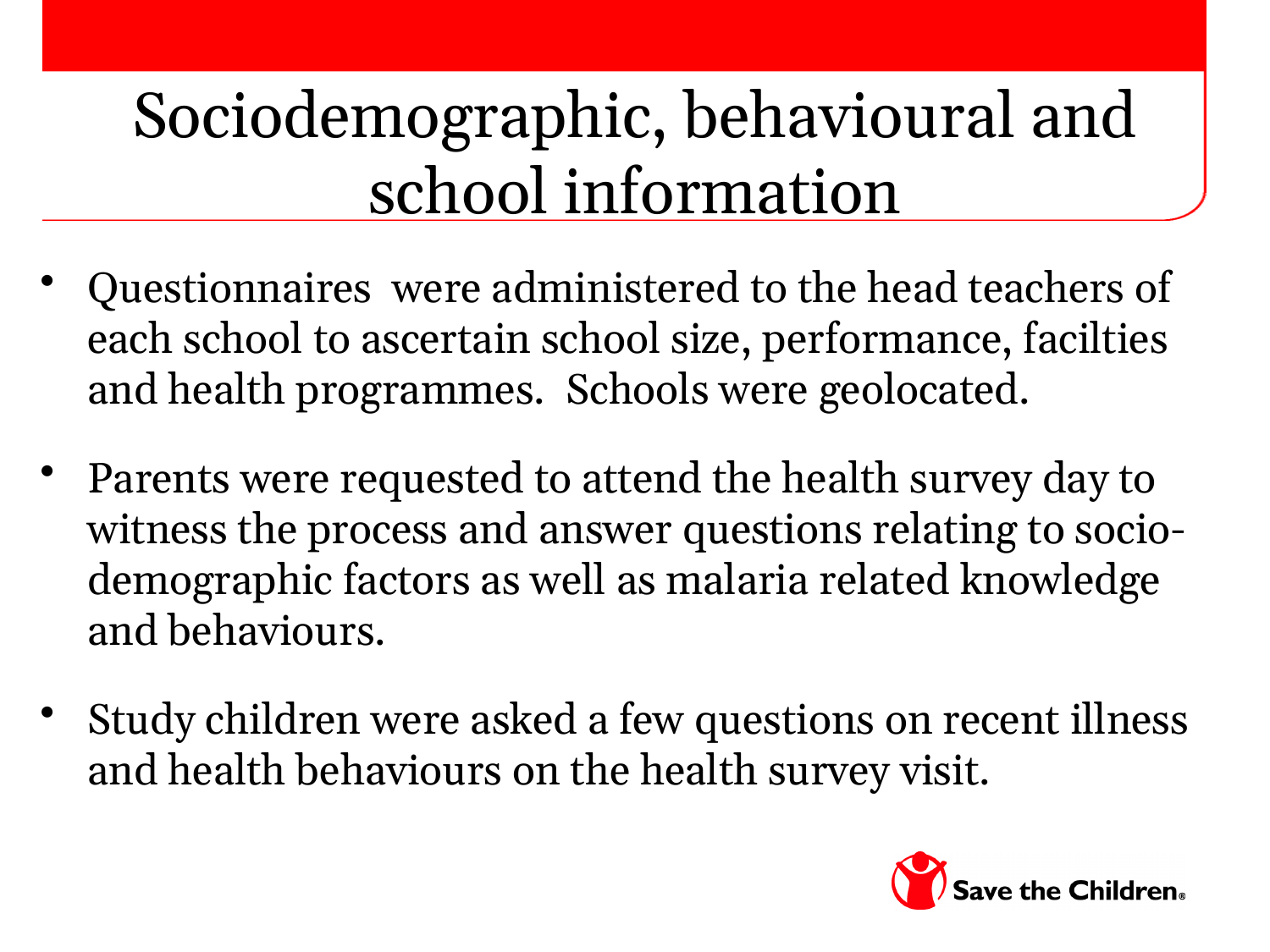

Sociodemographic, behavioural and school information
Questionnaires  were administered to the head teachers of each school to ascertain school size, performance, facilties and health programmes.  Schools were geolocated.

Parents were requested to attend the health survey day to witness the process and answer questions relating to socio-demographic factors as well as malaria related knowledge and behaviours.

Study children were asked a few questions on recent illness and health behaviours on the health survey visit.